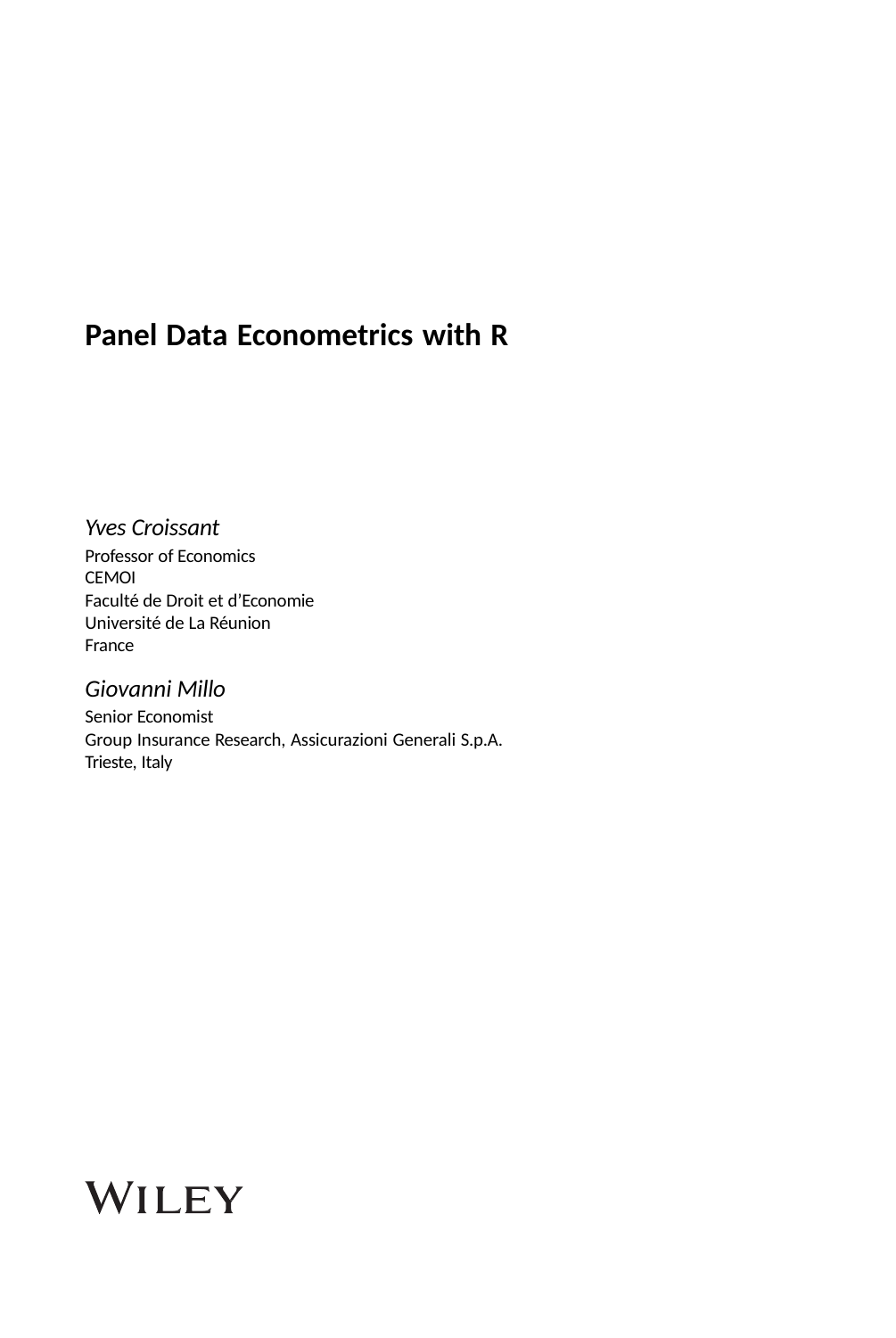

Panel Data Econometrics with R
Yves Croissant
Professor of Economics CEMOI
Faculté de Droit et d’Economie Université de La Réunion France

Giovanni Millo
Senior Economist
Group Insurance Research, Assicurazioni Generali S.p.A. Trieste, Italy